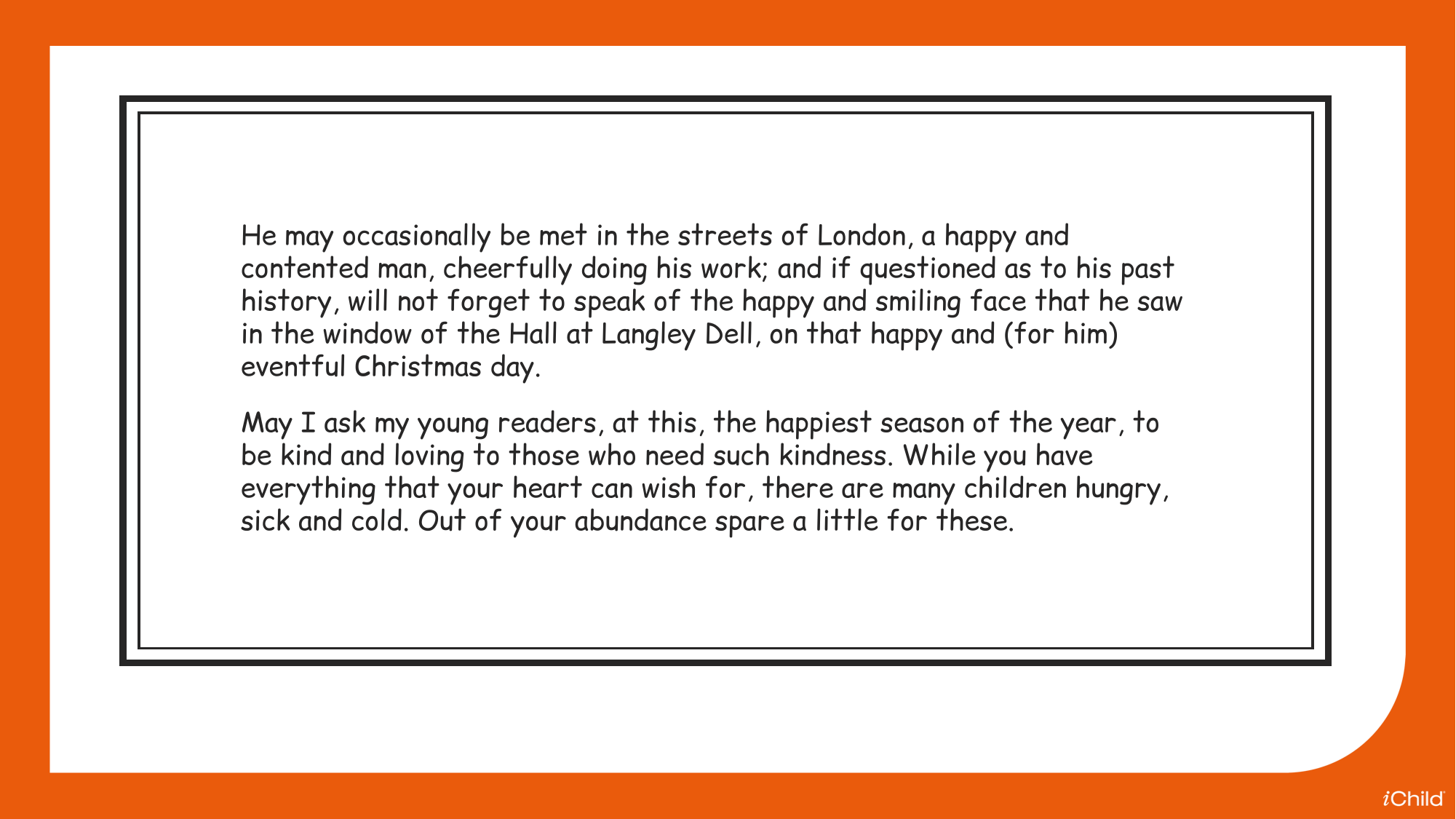

He may occasionally be met in the streets of London, a happy and contented man, cheerfully doing his work; and if questioned as to his past history, will not forget to speak of the happy and smiling face that he saw in the window of the Hall at Langley Dell, on that happy and (for him) eventful Christmas day.
May I ask my young readers, at this, the happiest season of the year, to be kind and loving to those who need such kindness. While you have everything that your heart can wish for, there are many children hungry, sick and cold. Out of your abundance spare a little for these.